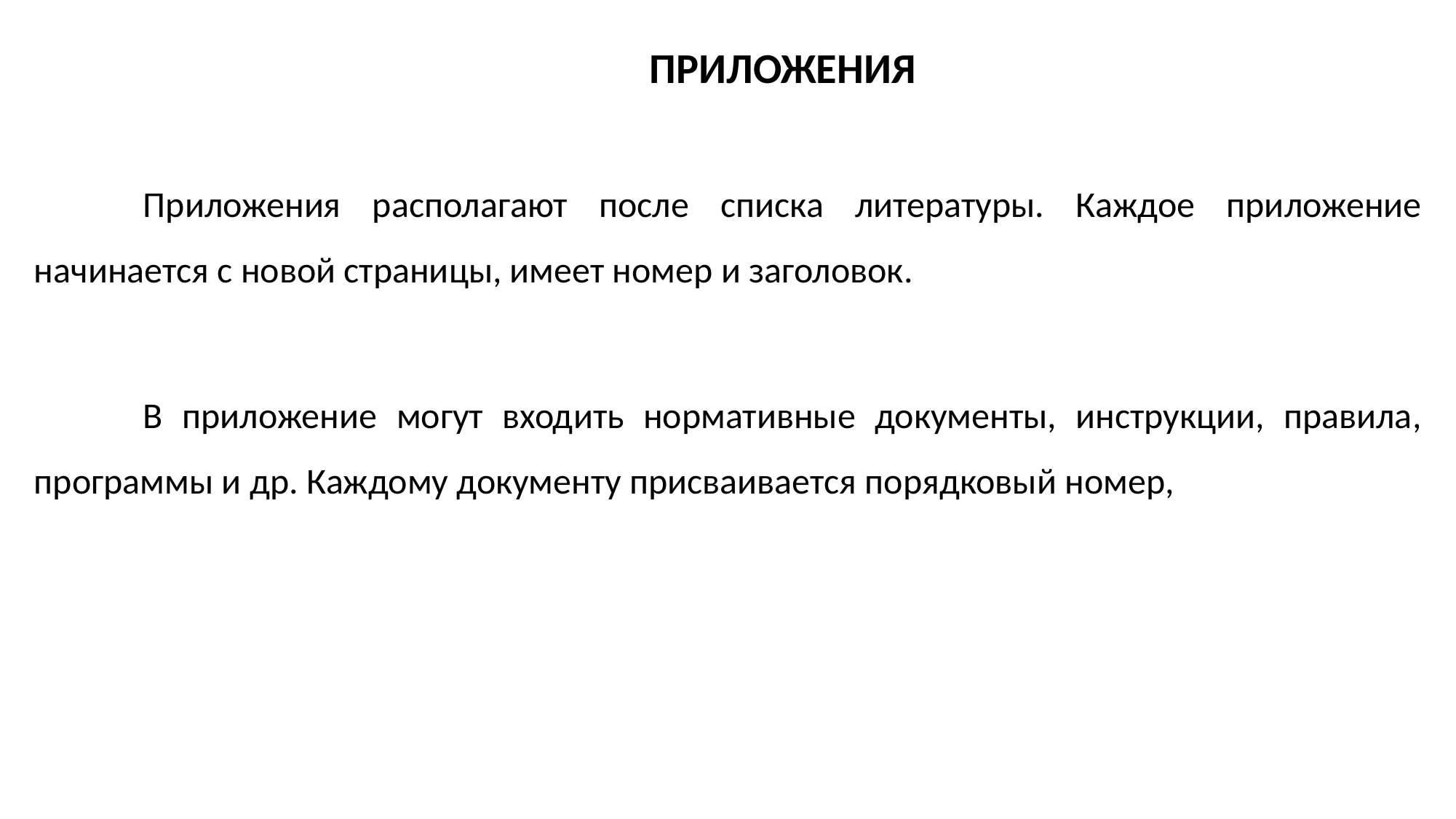

ПРИЛОЖЕНИЯ

	Приложения располагают после списка литературы. Каждое приложение начинается с новой страницы, имеет номер и заголовок.

	В приложение могут входить нормативные документы, инструкции, правила, программы и др. Каждому документу присваивается порядковый номер,

#